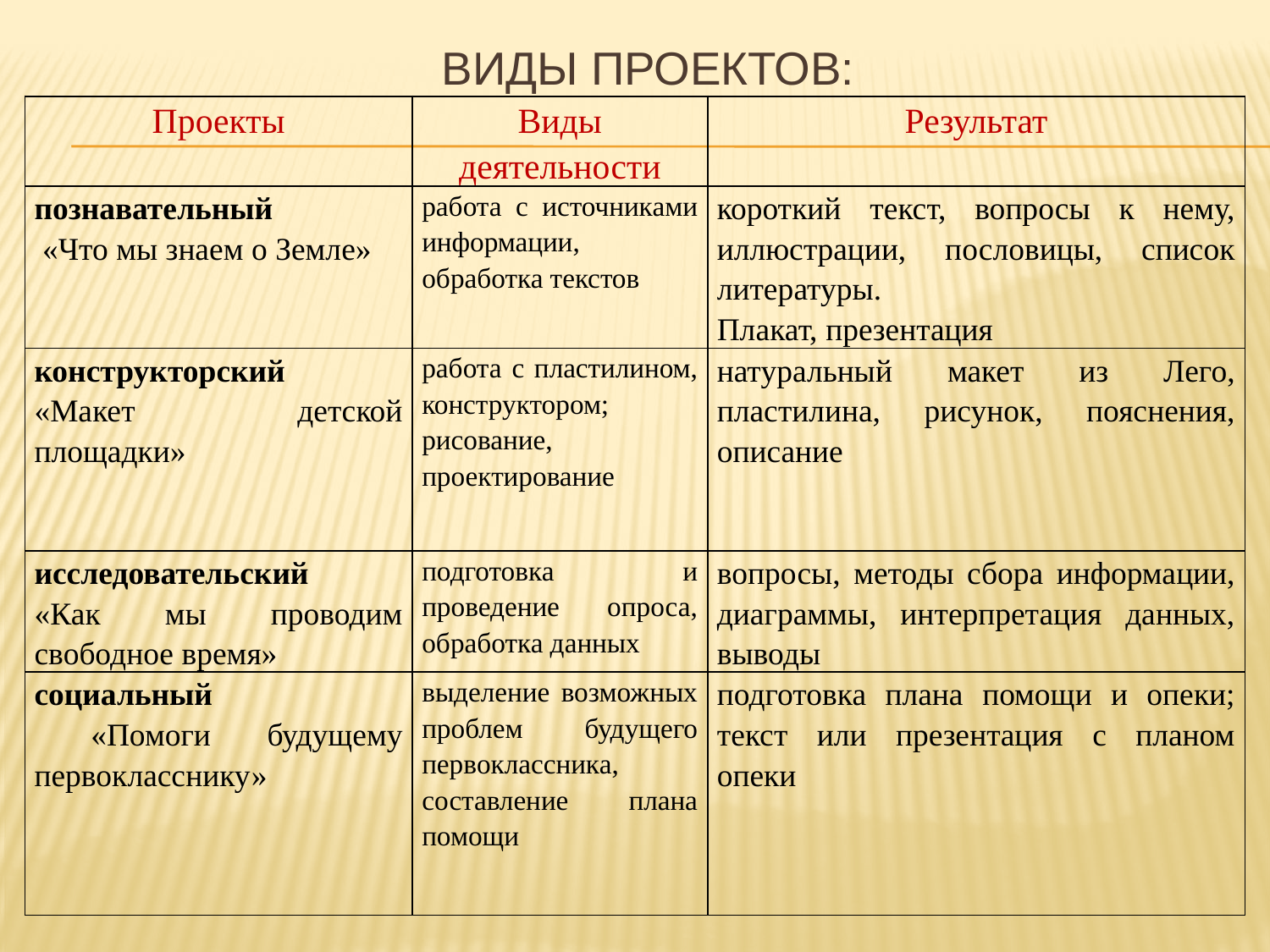

# Виды проектов:
| Проекты | Виды деятельности | Результат |
| --- | --- | --- |
| познавательный «Что мы знаем о Земле» | работа с источниками информации, обработка текстов | короткий текст, вопросы к нему, иллюстрации, пословицы, список литературы. Плакат, презентация |
| конструкторский «Макет детской площадки» | работа с пластилином, конструктором; рисование, проектирование | натуральный макет из Лего, пластилина, рисунок, пояснения, описание |
| исследовательский «Как мы проводим свободное время» | подготовка и проведение опроса, обработка данных | вопросы, методы сбора информации, диаграммы, интерпретация данных, выводы |
| социальный «Помоги будущему первокласснику» | выделение возможных проблем будущего первоклассника, составление плана помощи | подготовка плана помощи и опеки; текст или презентация с планом опеки |